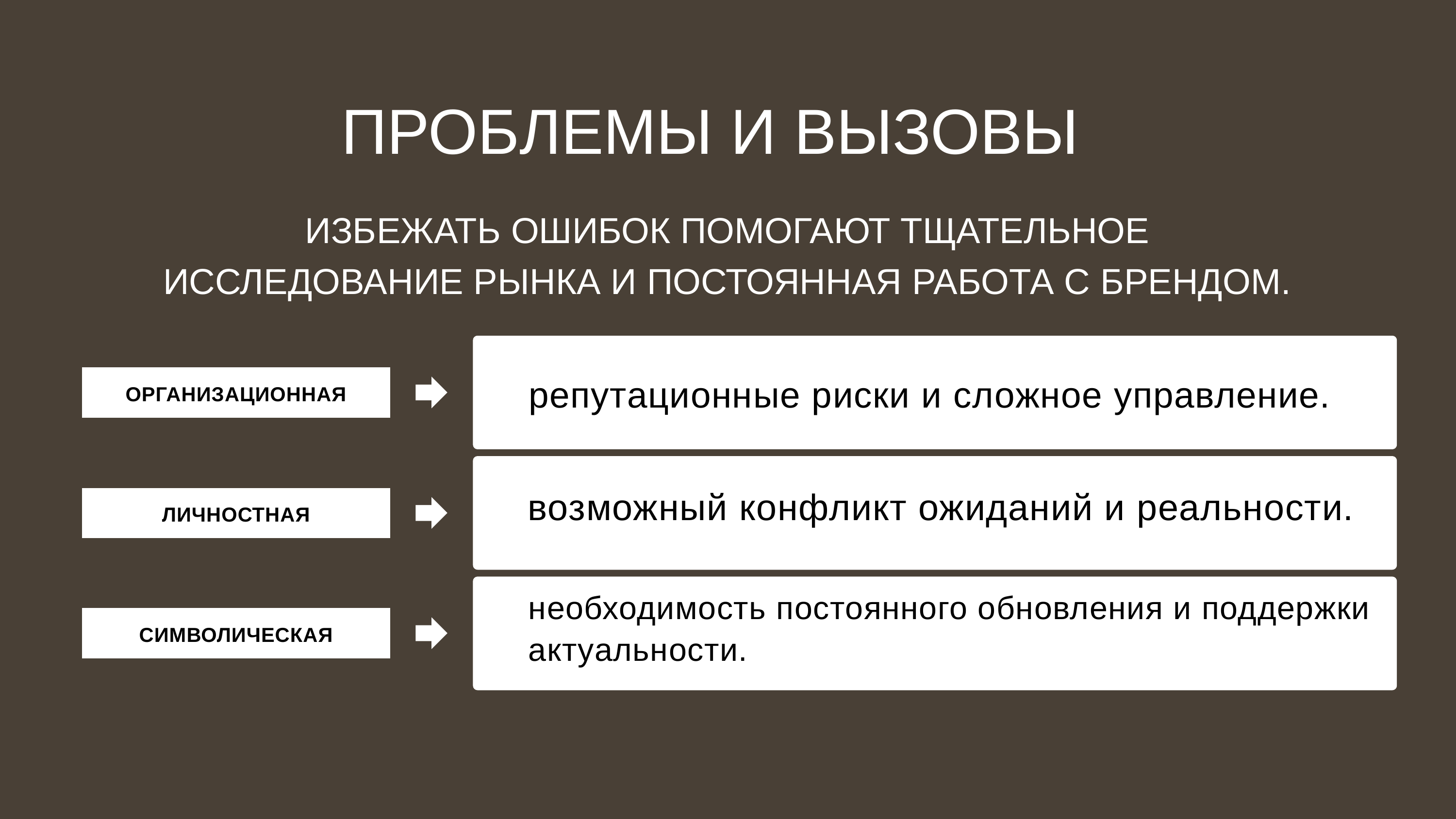

ПРОБЛЕМЫ И ВЫЗОВЫ
ИЗБЕЖАТЬ ОШИБОК ПОМОГАЮТ ТЩАТЕЛЬНОЕ ИССЛЕДОВАНИЕ РЫНКА И ПОСТОЯННАЯ РАБОТА С БРЕНДОМ.

репутационные риски и сложное управление.

ОРГАНИЗАЦИОННАЯ

возможный конфликт ожиданий и реальности.

ЛИЧНОСТНАЯ

необходимость постоянного обновления и поддержки актуальности.

СИМВОЛИЧЕСКАЯ